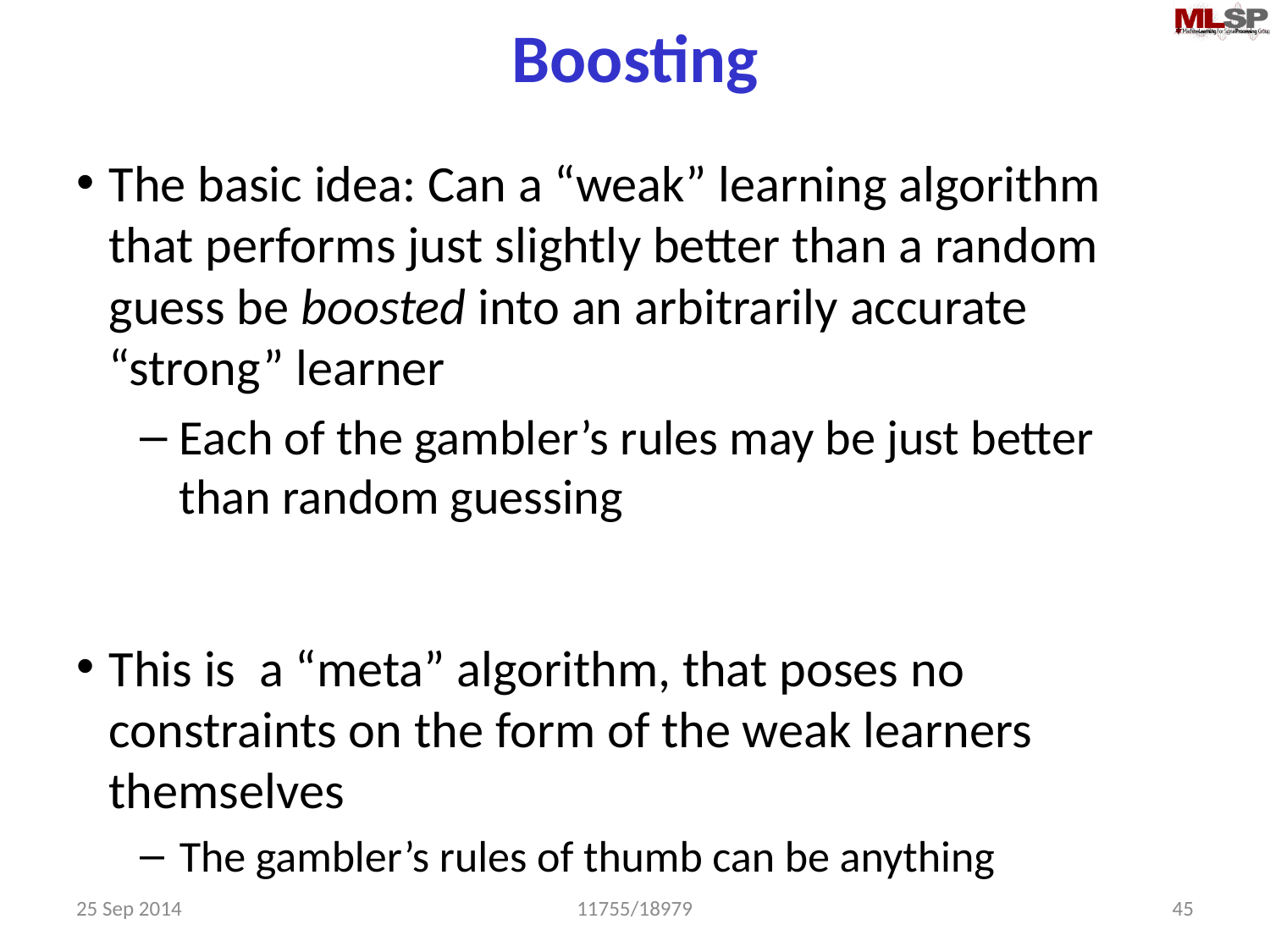

# Boosting
The basic idea: Can a “weak” learning algorithm that performs just slightly better than a random guess be boosted into an arbitrarily accurate “strong” learner
Each of the gambler’s rules may be just better than random guessing

This is  a “meta” algorithm, that poses no constraints on the form of the weak learners themselves
The gambler’s rules of thumb can be anything
25 Sep 2014
11755/18979
45